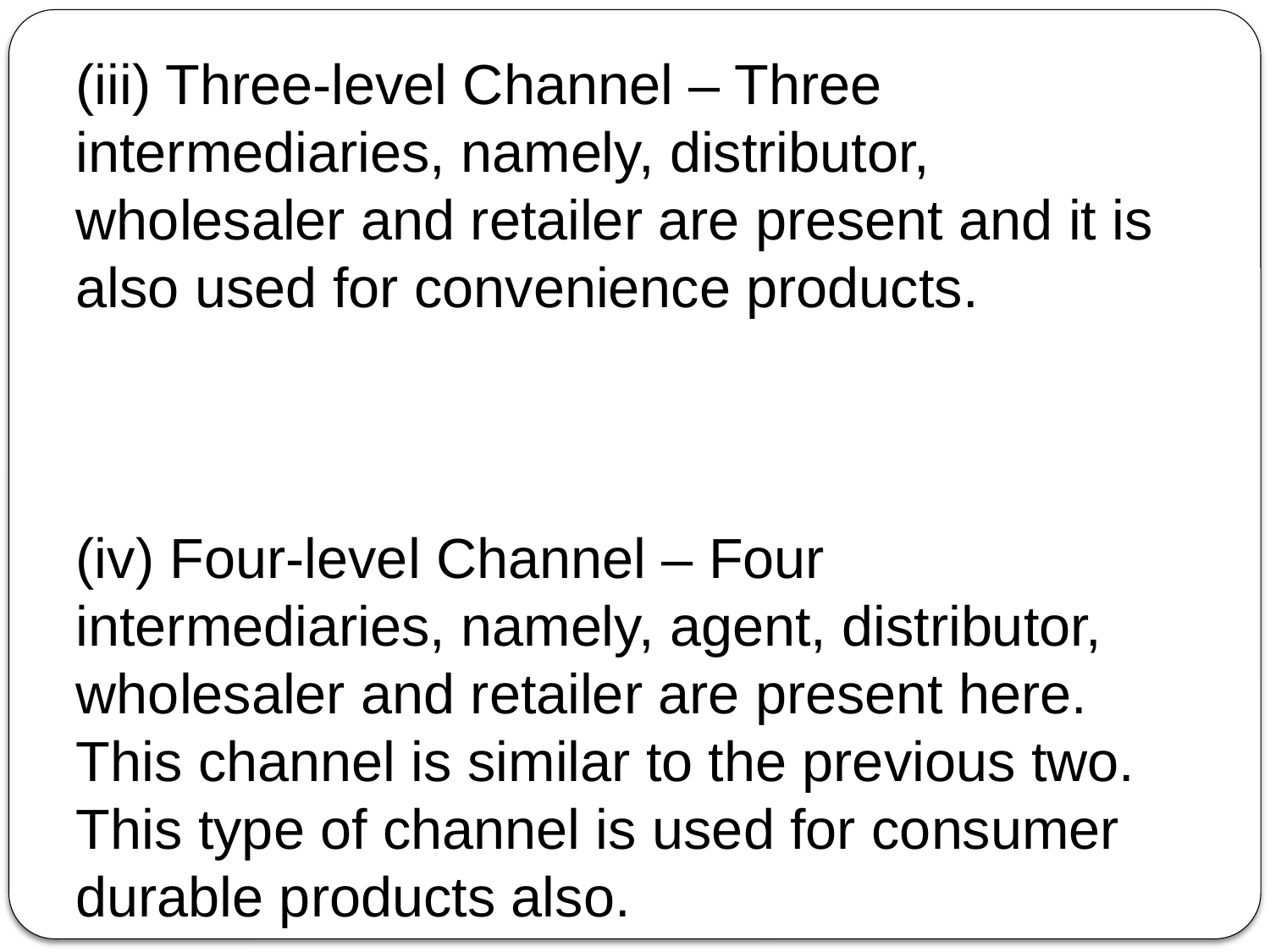

(iii) Three-level Channel – Three intermediaries, namely, distributor, wholesaler and retailer are present and it is also used for convenience products.

(iv) Four-level Channel – Four intermediaries, namely, agent, distributor, wholesaler and retailer are present here. This channel is similar to the previous two. This type of channel is used for consumer durable products also.